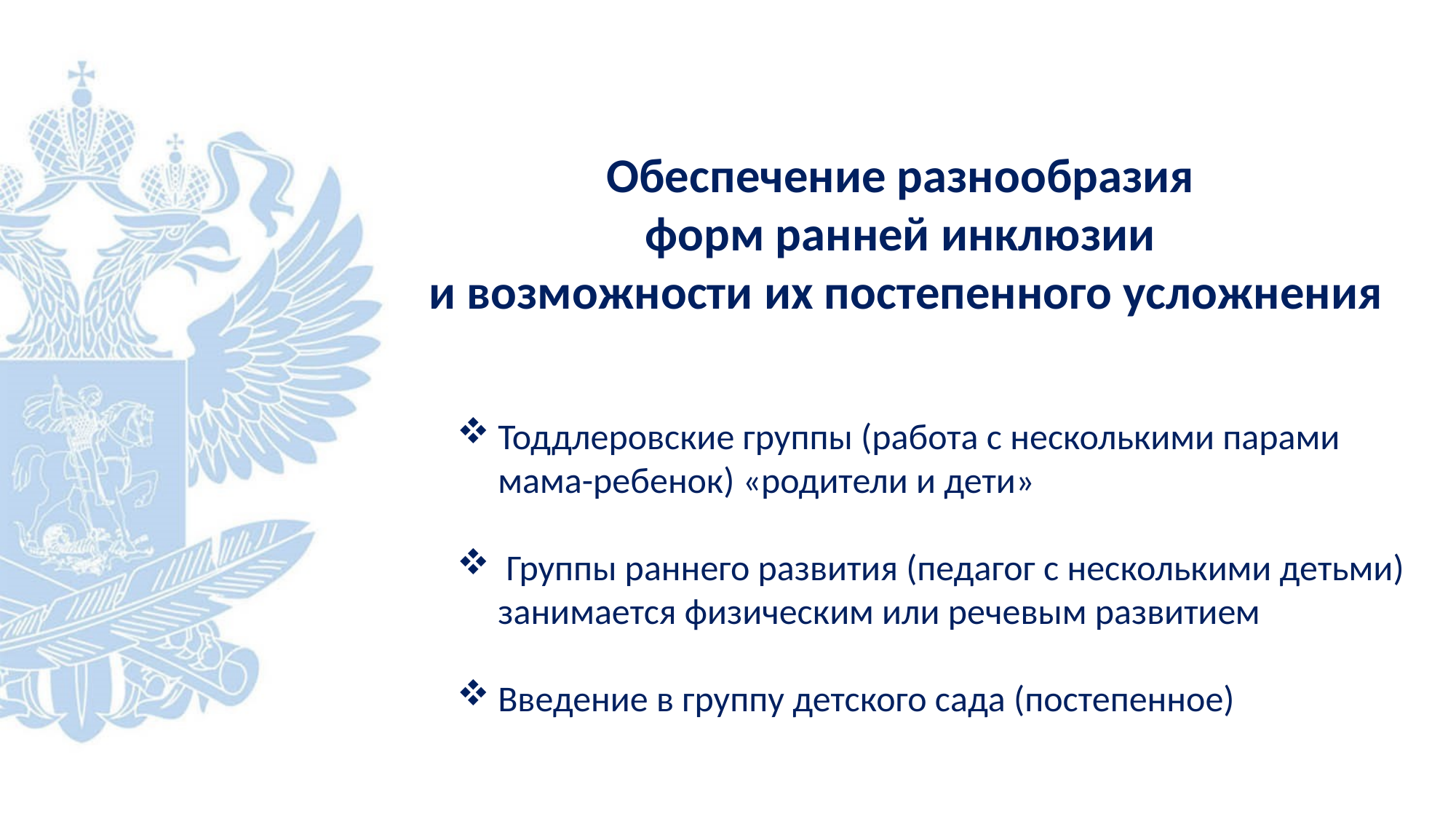

Обеспечение разнообразия
форм ранней инклюзии
и возможности их постепенного усложнения

Тоддлеровские группы (работа с несколькими парами мама-ребенок) «родители и дети»

 Группы раннего развития (педагог с несколькими детьми) занимается физическим или речевым развитием

Введение в группу детского сада (постепенное)